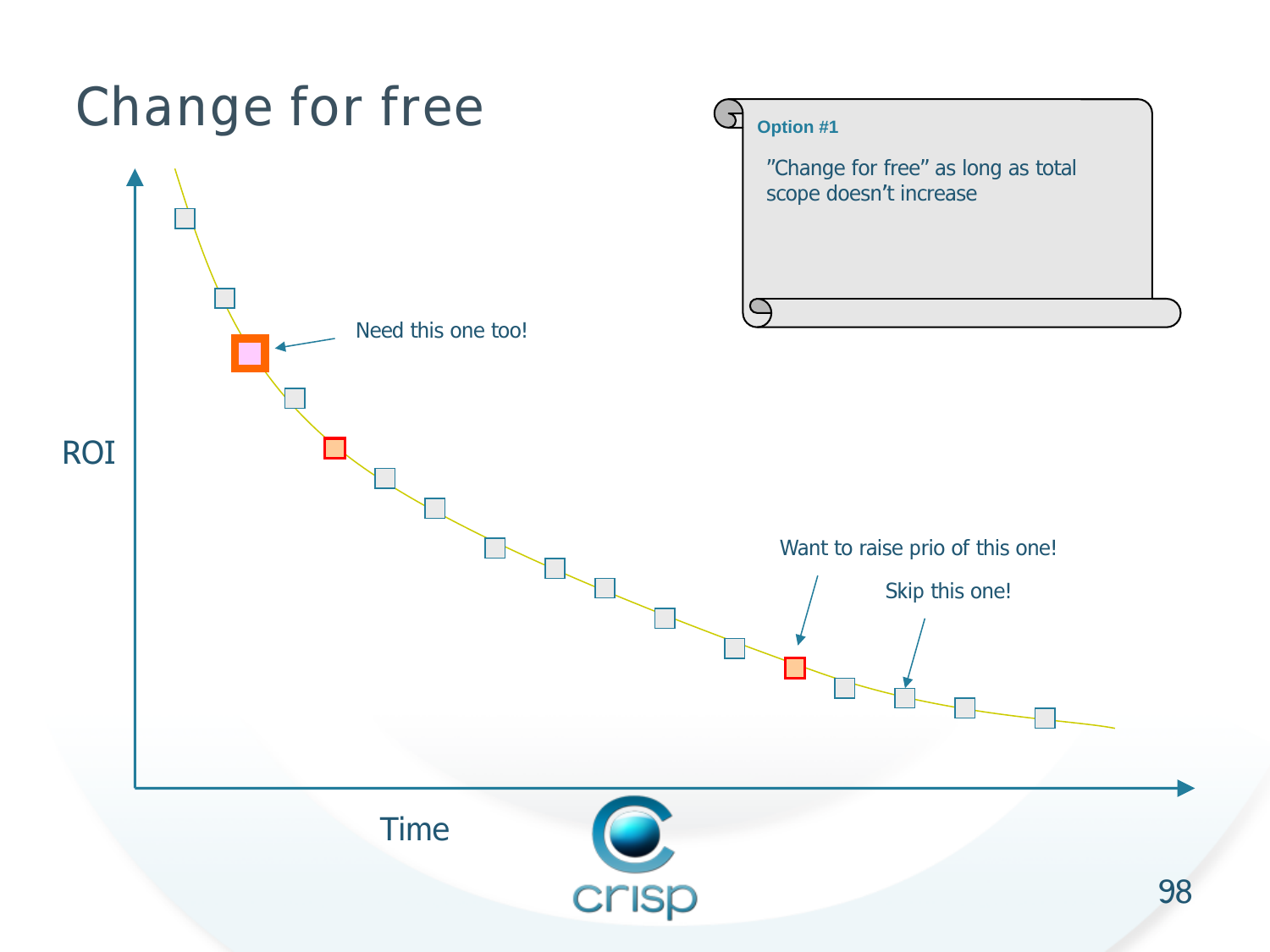

Change for free

Option #1
”Change for free” as long as total scope doesn’t increase

Need this one too!

ROI

Want to raise prio of this one!

Skip this one!

Time